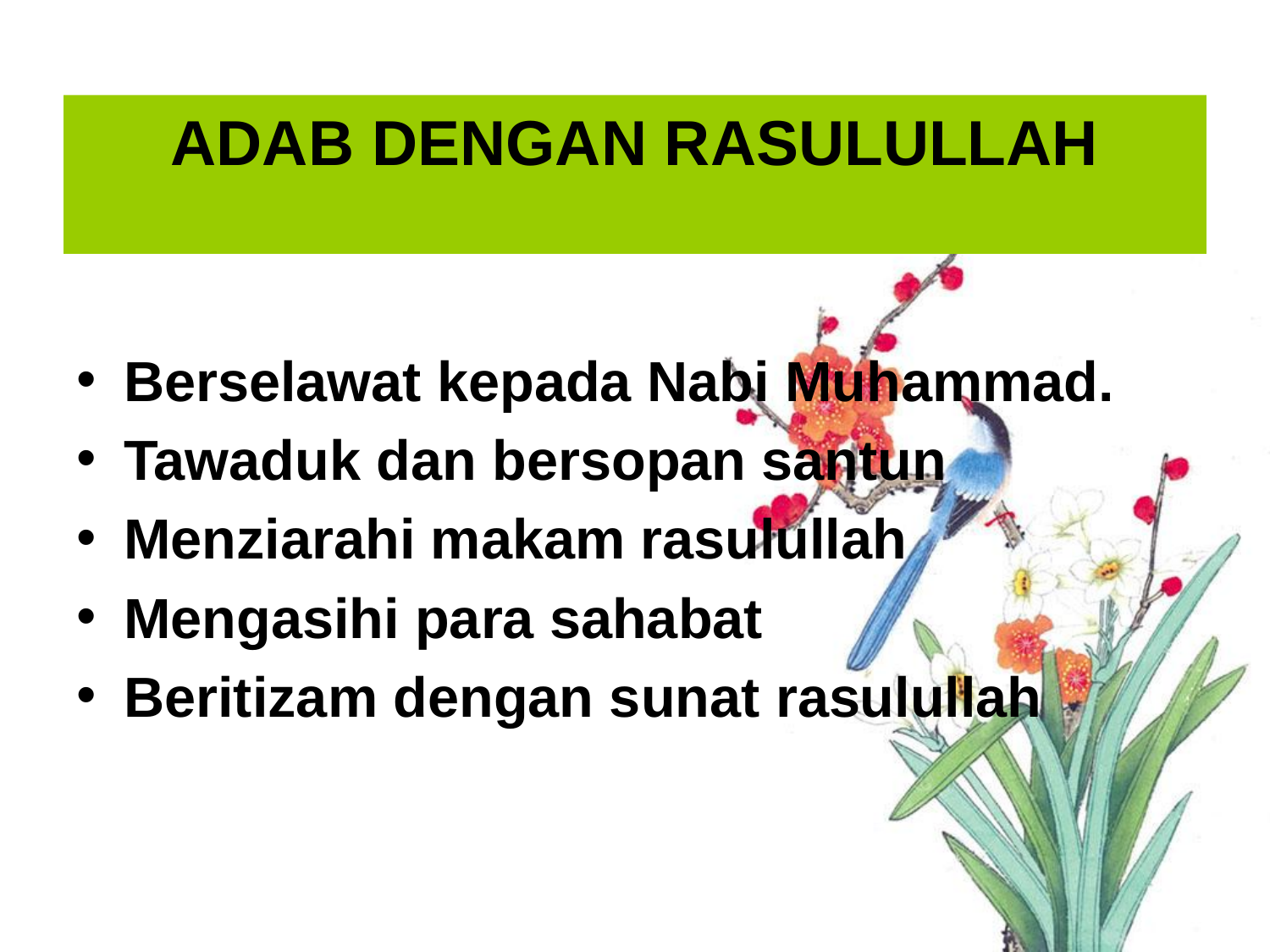

# ADAB DENGAN RASULULLAH
Berselawat kepada Nabi Muhammad.
Tawaduk dan bersopan santun
Menziarahi makam rasulullah
Mengasihi para sahabat
Beritizam dengan sunat rasulullah